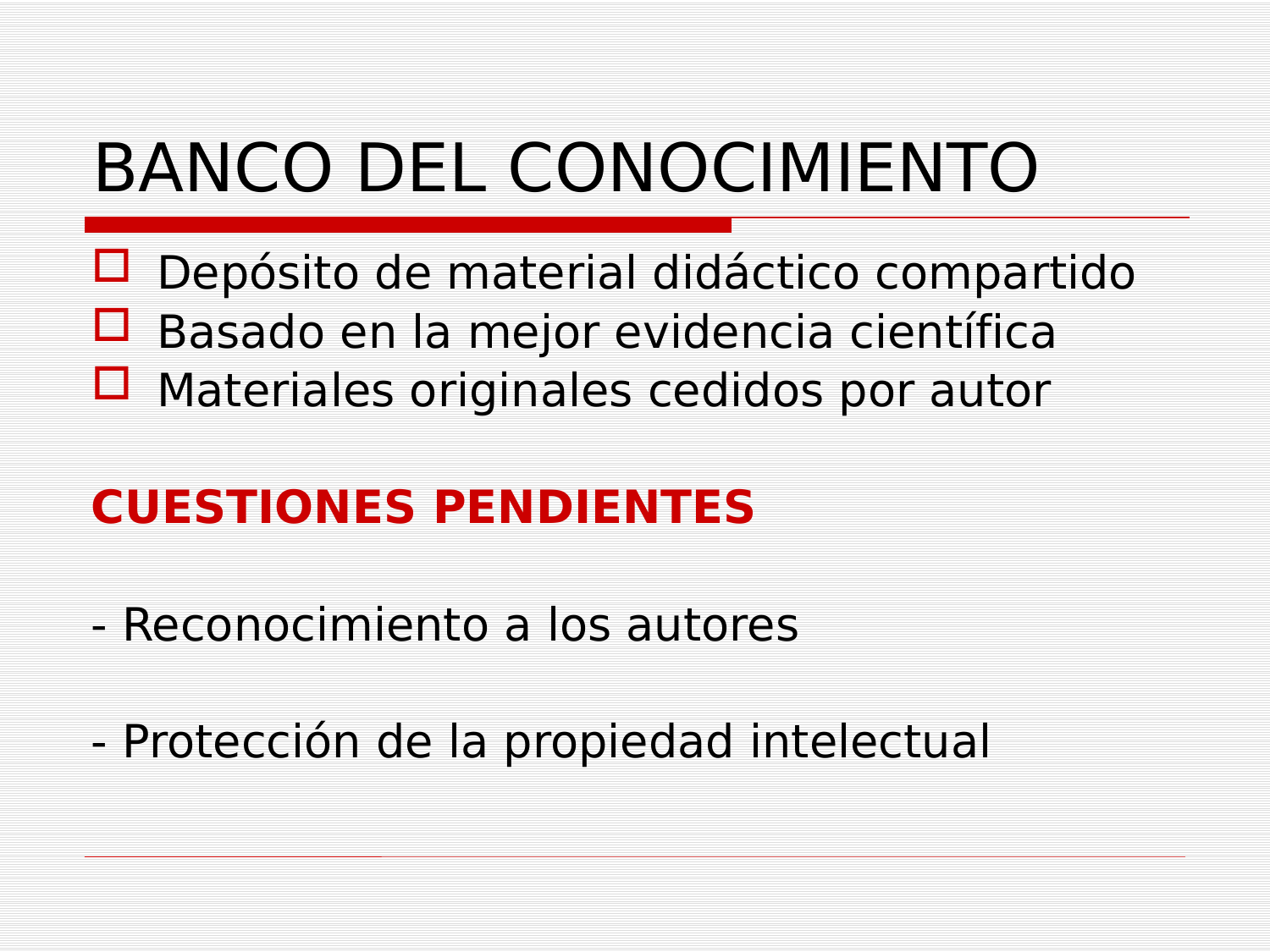

# BANCO DEL CONOCIMIENTO
Depósito de material didáctico compartido
Basado en la mejor evidencia científica
Materiales originales cedidos por autor

CUESTIONES PENDIENTES

- Reconocimiento a los autores

- Protección de la propiedad intelectual